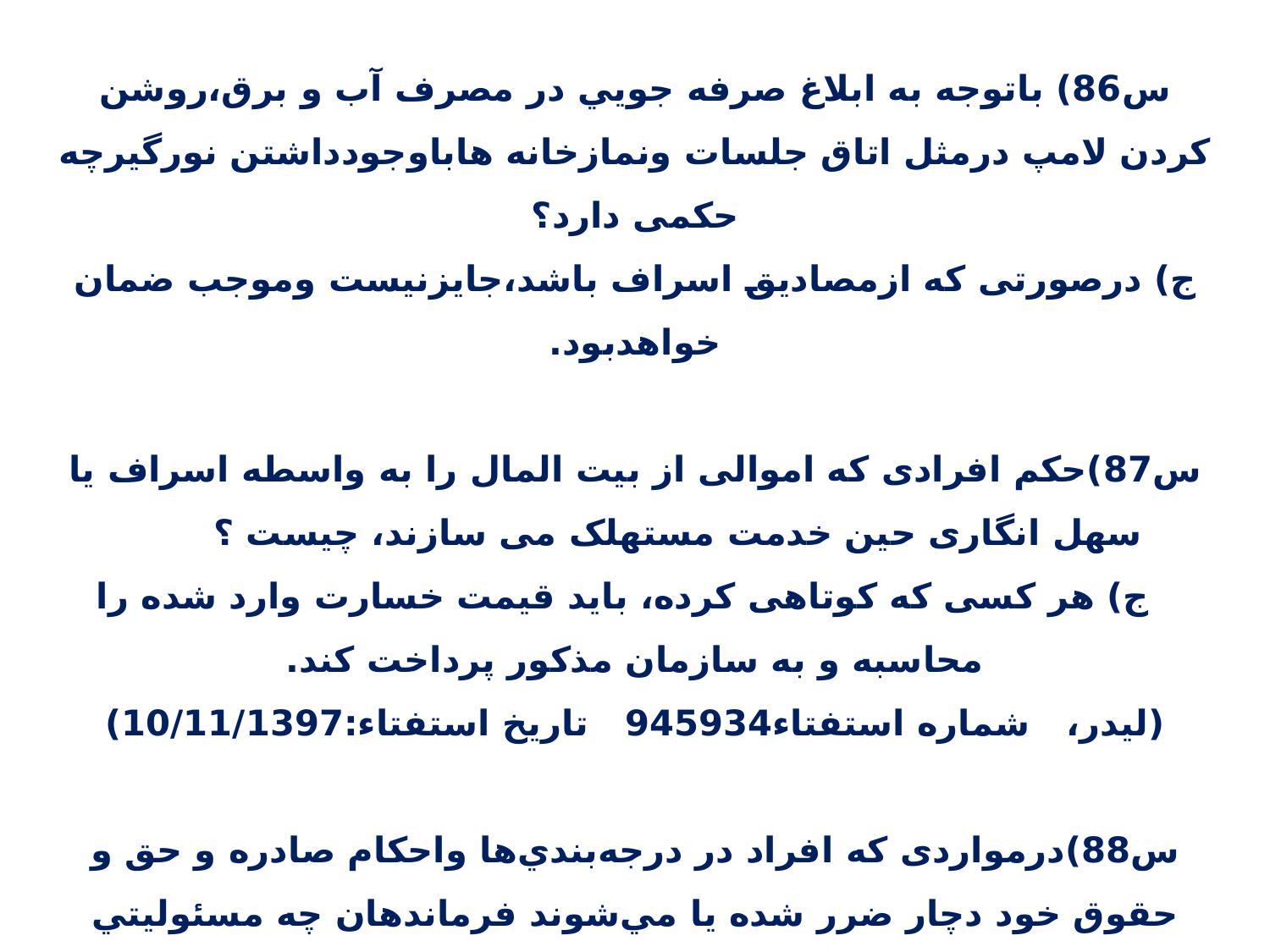

س86) باتوجه به ابلاغ صرفه جويي در مصرف آب و برق،روشن کردن لامپ درمثل اتاق جلسات ونمازخانه هاباوجودداشتن نورگیرچه حکمی دارد؟
ج) درصورتی که ازمصادیق اسراف باشد،جایزنیست وموجب ضمان خواهدبود.

س87)حکم افرادی که اموالی از بیت المال را به واسطه اسراف یا سهل انگاری حین خدمت مستهلک می سازند، چیست ؟
  ج) هر کسی که کوتاهی کرده، باید قیمت خسارت وارد شده را محاسبه و به سازمان مذکور پرداخت کند.
(لیدر،   شماره استفتاء945934   تاریخ استفتاء:10/11/1397)

س88)درمواردی که افراد در درجه‌بندي‌ها واحكام صادره و حق و حقوق خود دچار ضرر شده يا مي‌شوند فرماندهان چه مسئوليتي دارند؟                                                                                                                                                              ج) فرماندهان و مسئولین سپاه موظفند حقوق قانوني كاركنان را در چارچوب ضوابط و مقررات تا حصول نتيجه پيگيري نمايند.